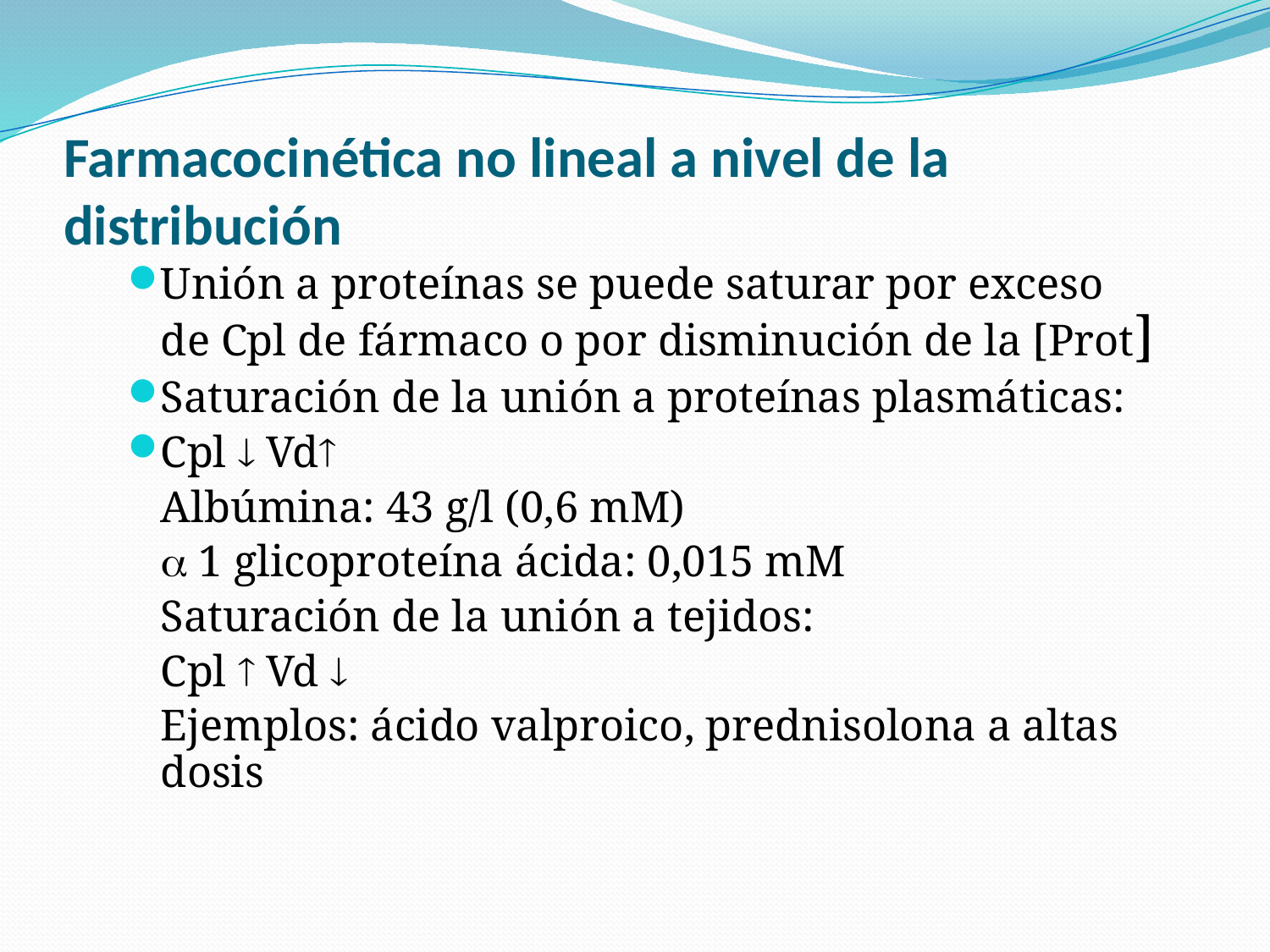

# Farmacocinética no lineal a nivel de la distribución
Unión a proteínas se puede saturar por exceso de Cpl de fármaco o por disminución de la [Prot]
Saturación de la unión a proteínas plasmáticas:
Cpl ↓ Vd↑
Albúmina: 43 g/l (0,6 mM)
α 1 glicoproteína ácida: 0,015 mM
Saturación de la unión a tejidos:
Cpl ↑ Vd ↓
Ejemplos: ácido valproico, prednisolona a altas dosis